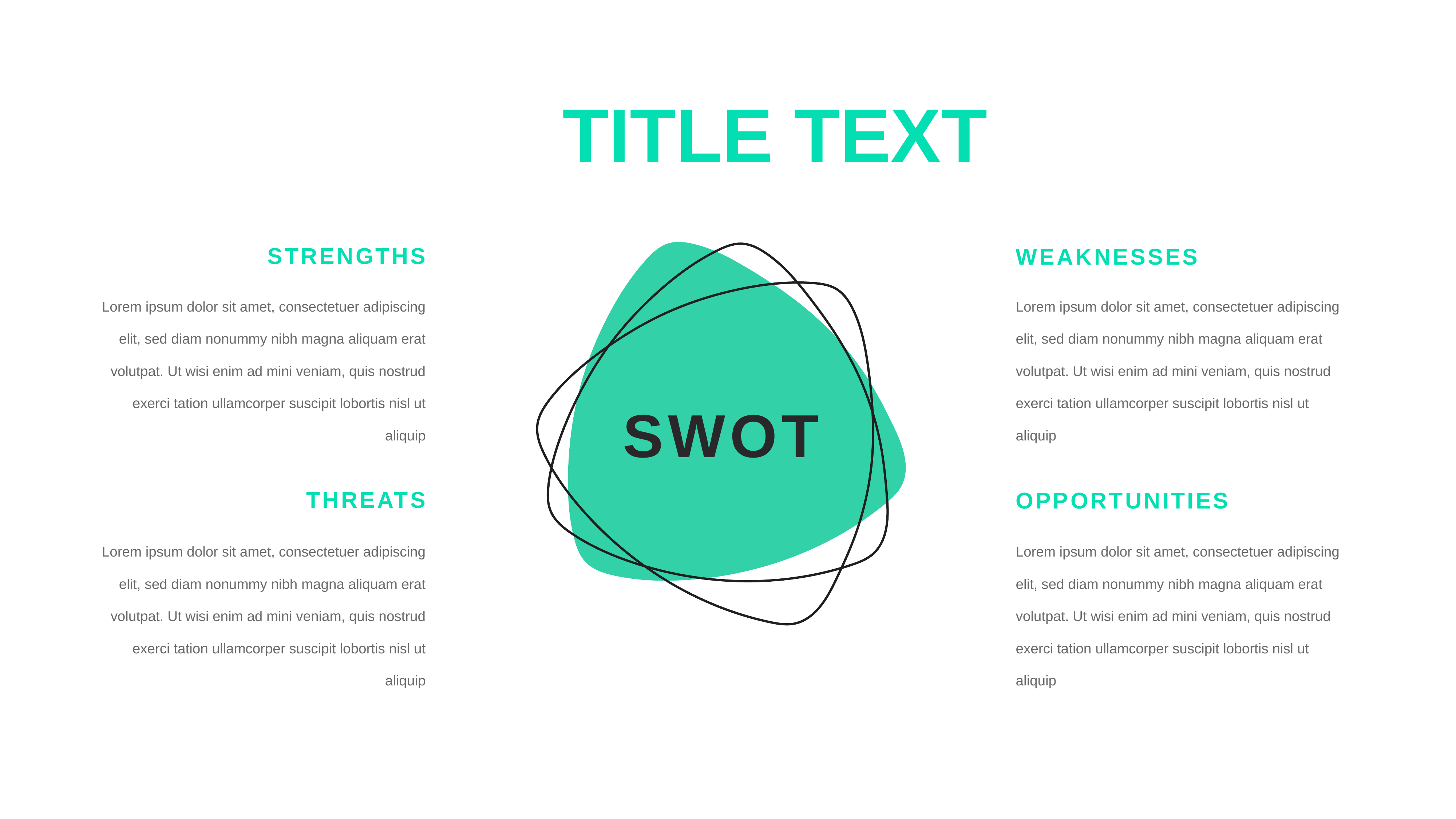

22
TITLE TEXT
Strengths
Weaknesses

Lorem ipsum dolor sit amet, consectetuer adipiscing elit, sed diam nonummy nibh magna aliquam erat volutpat. Ut wisi enim ad mini veniam, quis nostrud exerci tation ullamcorper suscipit lobortis nisl ut aliquip
Lorem ipsum dolor sit amet, consectetuer adipiscing elit, sed diam nonummy nibh magna aliquam erat volutpat. Ut wisi enim ad mini veniam, quis nostrud exerci tation ullamcorper suscipit lobortis nisl ut aliquip
SWOT
Threats
Opportunities
Lorem ipsum dolor sit amet, consectetuer adipiscing elit, sed diam nonummy nibh magna aliquam erat volutpat. Ut wisi enim ad mini veniam, quis nostrud exerci tation ullamcorper suscipit lobortis nisl ut aliquip
Lorem ipsum dolor sit amet, consectetuer adipiscing elit, sed diam nonummy nibh magna aliquam erat volutpat. Ut wisi enim ad mini veniam, quis nostrud exerci tation ullamcorper suscipit lobortis nisl ut aliquip